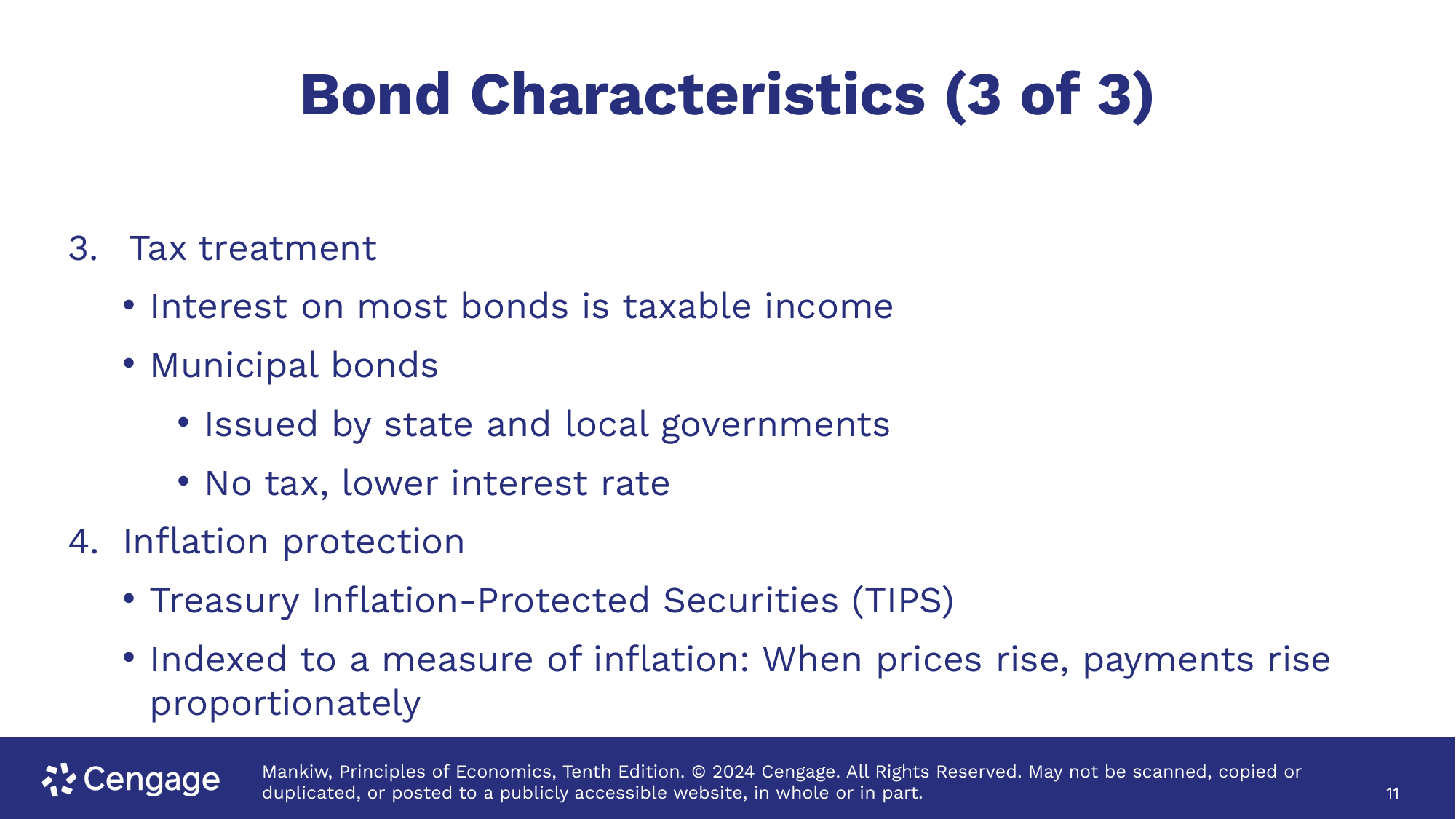

# Bond Characteristics (3 of 3)
Tax treatment
Interest on most bonds is taxable income
Municipal bonds
Issued by state and local governments
No tax, lower interest rate
Inflation protection
Treasury Inflation-Protected Securities (TIPS)
Indexed to a measure of inflation: When prices rise, payments rise proportionately